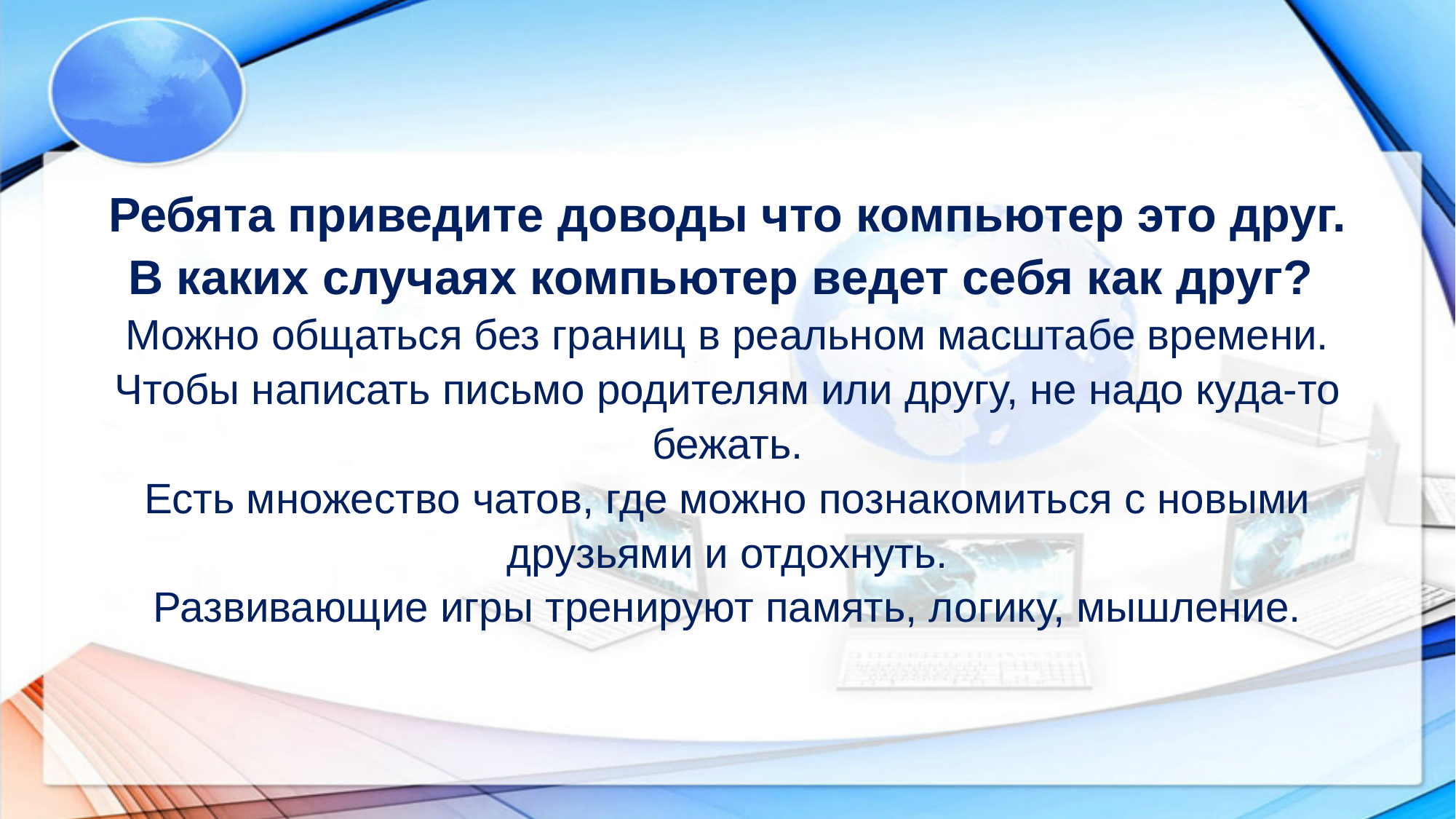

# Ребята приведите доводы что компьютер это друг. В каких случаях компьютер ведет себя как друг? Можно общаться без границ в реальном масштабе времени. Чтобы написать письмо родителям или другу, не надо куда-то бежать. Есть множество чатов, где можно познакомиться с новыми друзьями и отдохнуть. Развивающие игры тренируют память, логику, мышление.